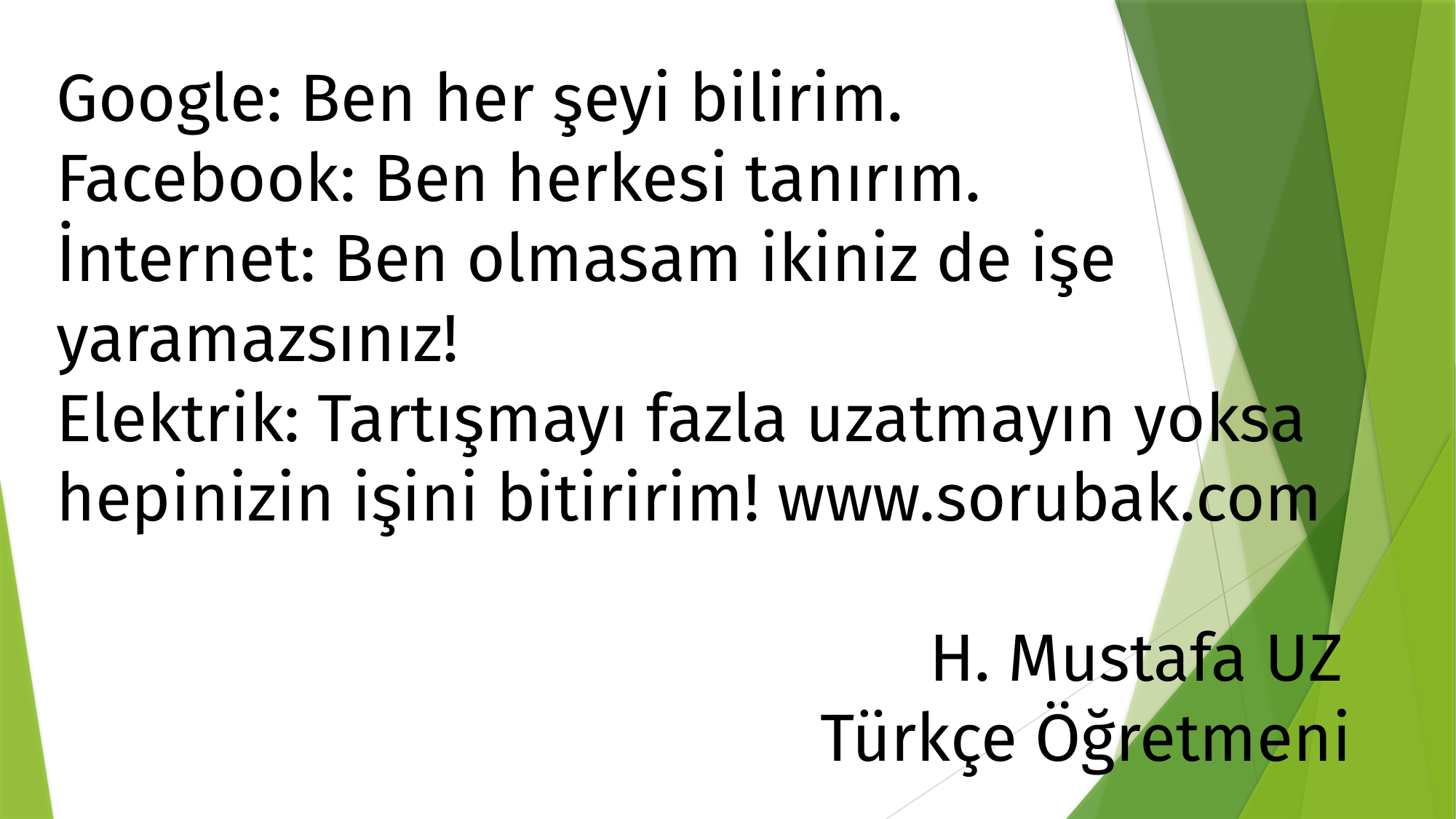

Google: Ben her şeyi bilirim.
Facebook: Ben herkesi tanırım.
İnternet: Ben olmasam ikiniz de işe yaramazsınız!
Elektrik: Tartışmayı fazla uzatmayın yoksa hepinizin işini bitiririm! www.sorubak.com

								H. Mustafa UZ
							Türkçe Öğretmeni